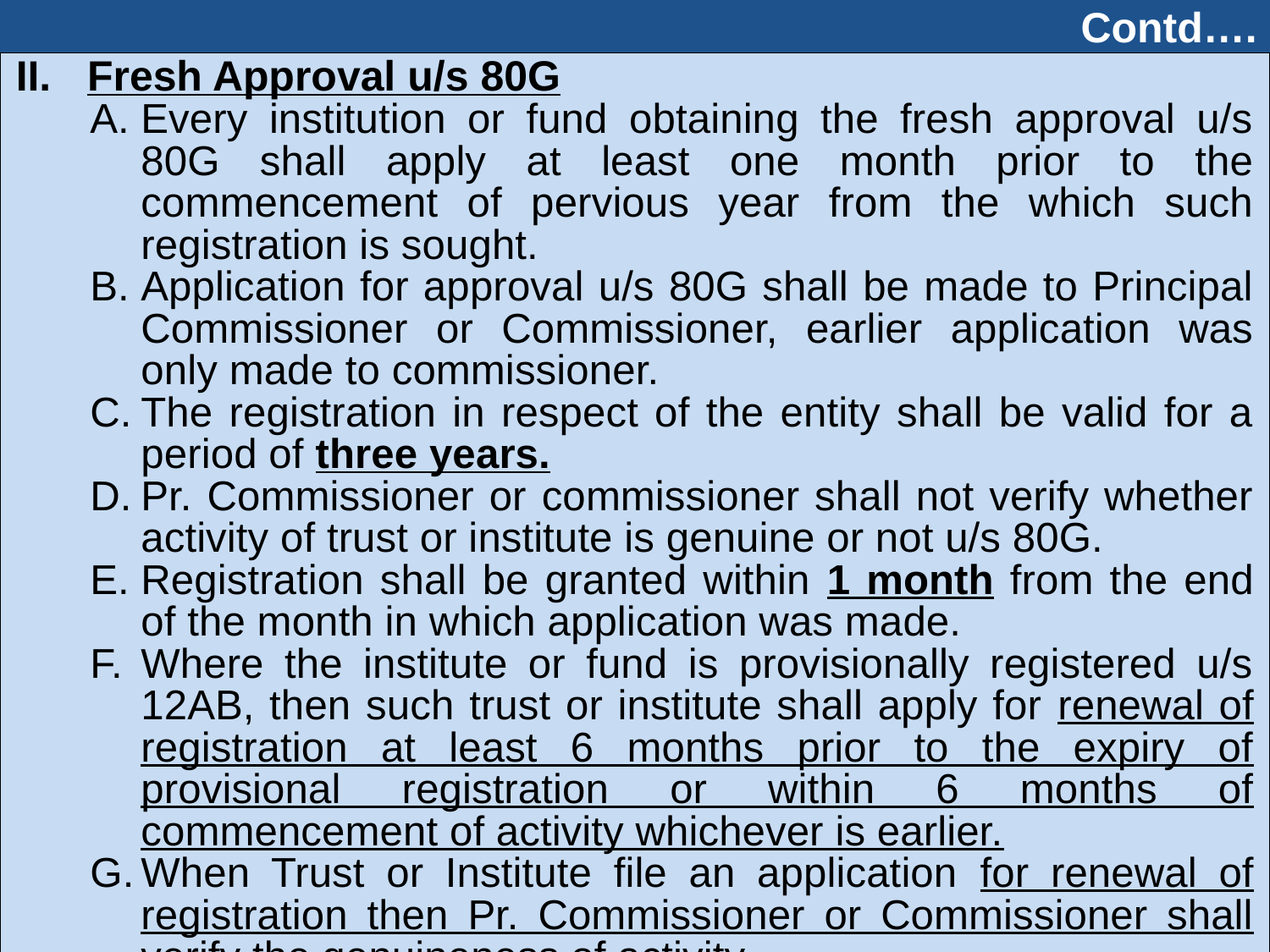

Contd….
#
| Fresh Approval u/s 80G Every institution or fund obtaining the fresh approval u/s 80G shall apply at least one month prior to the commencement of pervious year from the which such registration is sought. Application for approval u/s 80G shall be made to Principal Commissioner or Commissioner, earlier application was only made to commissioner. The registration in respect of the entity shall be valid for a period of three years. Pr. Commissioner or commissioner shall not verify whether activity of trust or institute is genuine or not u/s 80G. Registration shall be granted within 1 month from the end of the month in which application was made. Where the institute or fund is provisionally registered u/s 12AB, then such trust or institute shall apply for renewal of registration at least 6 months prior to the expiry of provisional registration or within 6 months of commencement of activity whichever is earlier. When Trust or Institute file an application for renewal of registration then Pr. Commissioner or Commissioner shall verify the genuineness of activity. |
| --- |
204